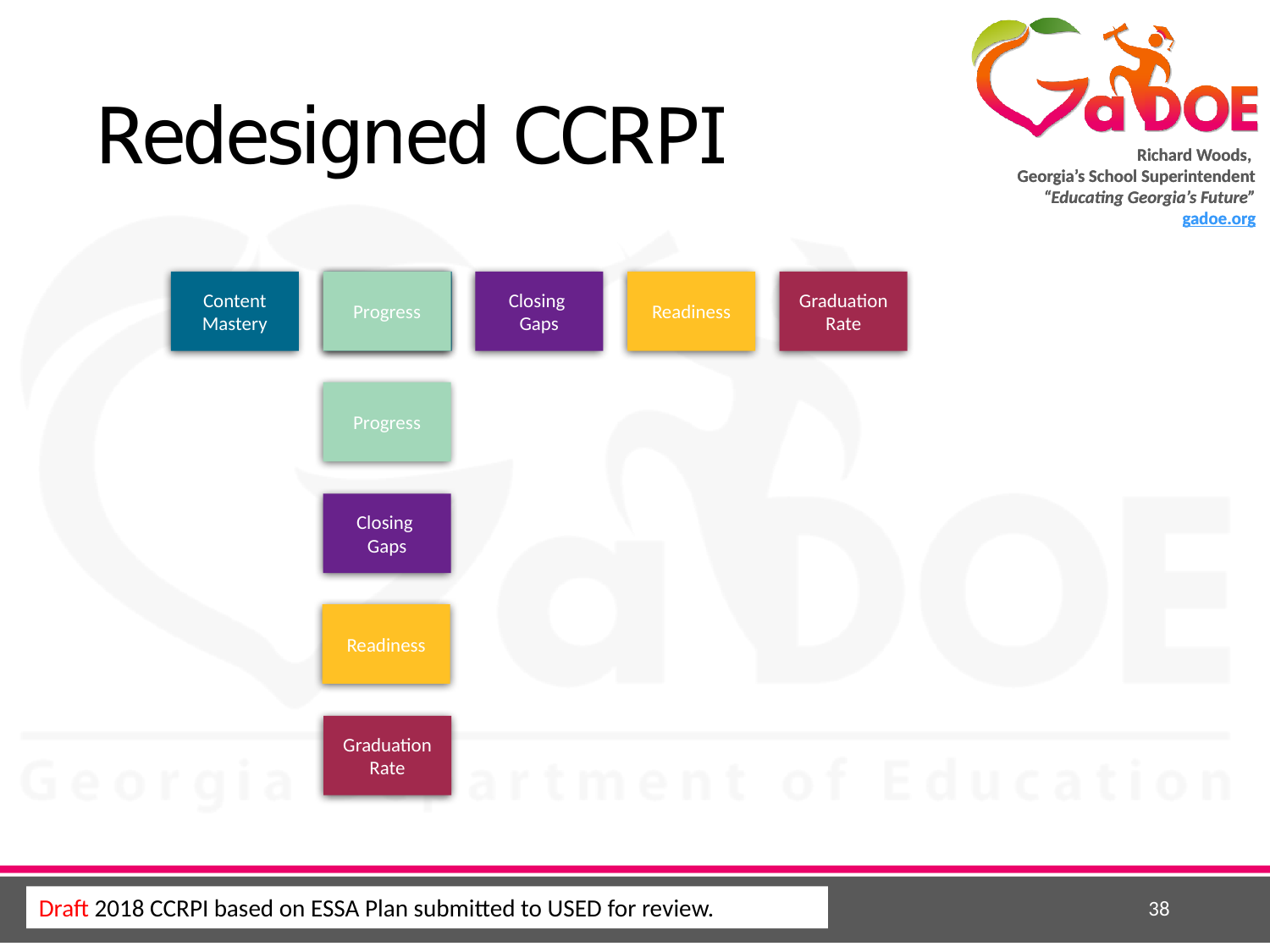

# Redesigned CCRPI
Progress
Closing
Gaps
Readiness
Graduation Rate
Content Mastery
Content Mastery
Progress
Closing
Gaps
Readiness
Graduation Rate
38
Draft 2018 CCRPI based on ESSA Plan submitted to USED for review.